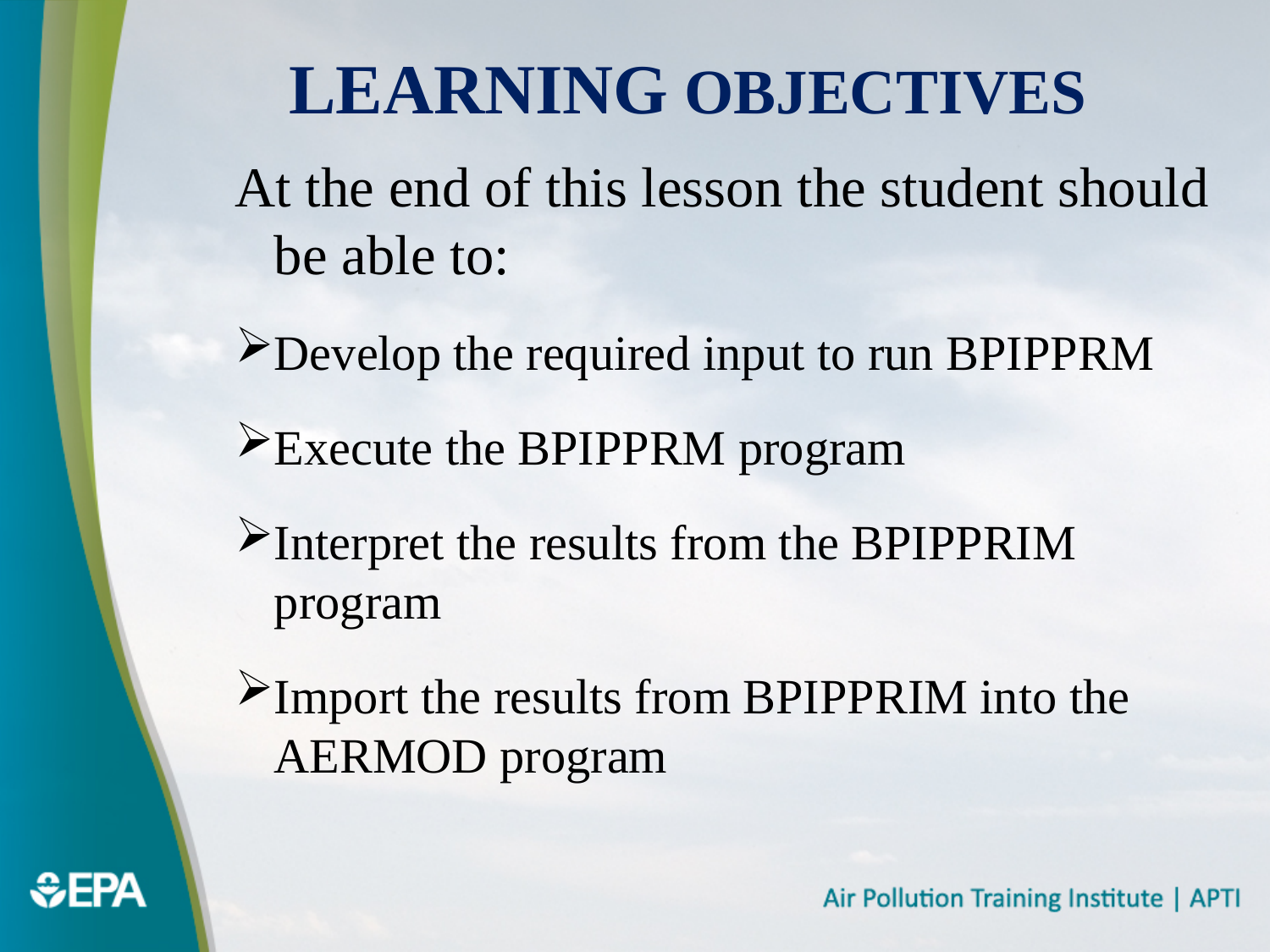

# Learning Objectives
At the end of this lesson the student should be able to:
Develop the required input to run BPIPPRM
Execute the BPIPPRM program
Interpret the results from the BPIPPRIM program
Import the results from BPIPPRIM into the AERMOD program